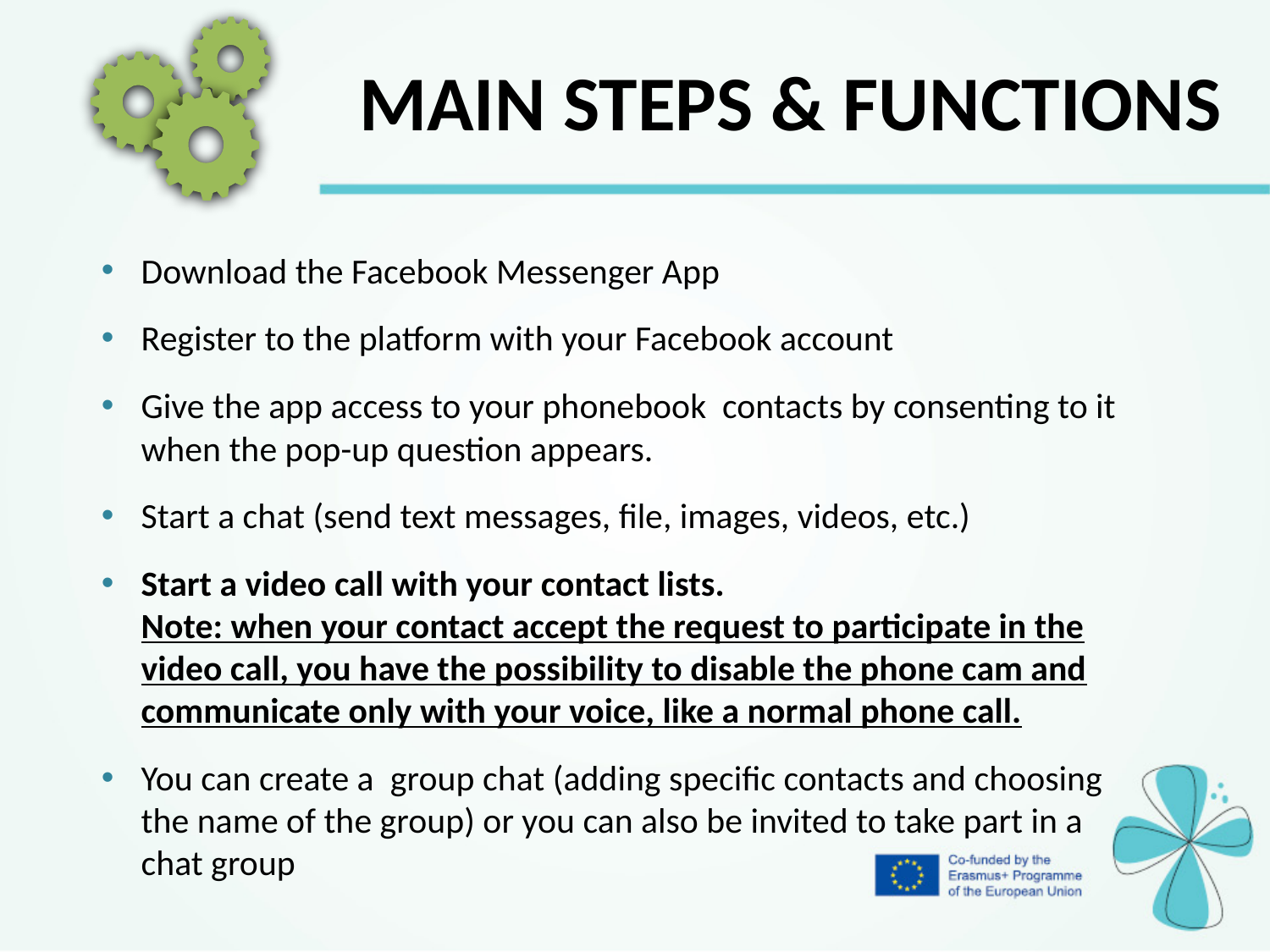

MAIN STEPS & FUNCTIONS
Download the Facebook Messenger App

Register to the platform with your Facebook account

Give the app access to your phonebook  contacts by consenting to it when the pop-up question appears.

Start a chat (send text messages, file, images, videos, etc.)

Start a video call with your contact lists.
Note: when your contact accept the request to participate in the video call, you have the possibility to disable the phone cam and communicate only with your voice, like a normal phone call.

You can create a  group chat (adding specific contacts and choosing the name of the group) or you can also be invited to take part in a chat group